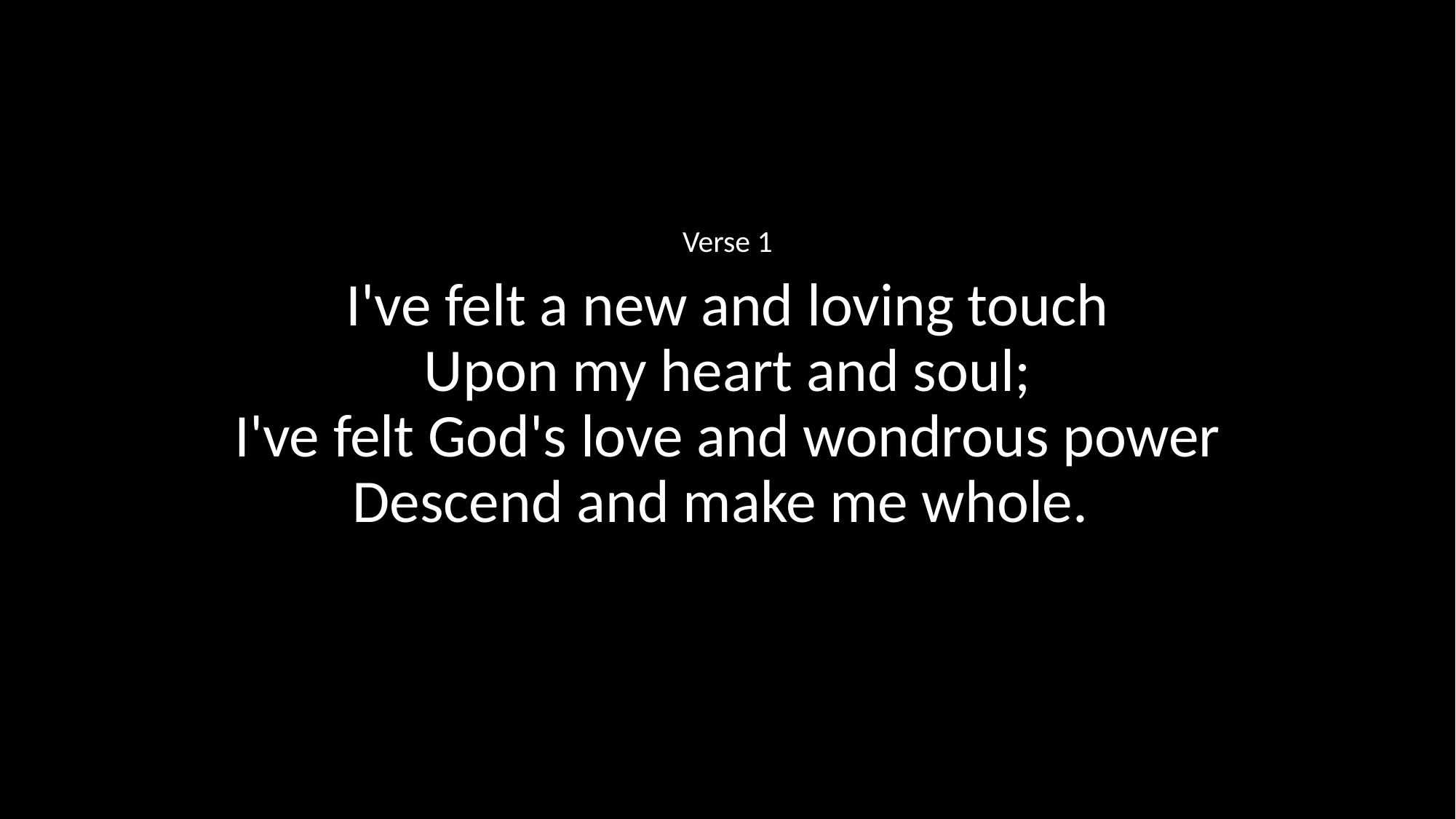

Verse 1
I've felt a new and loving touch
Upon my heart and soul;
I've felt God's love and wondrous power
Descend and make me whole.